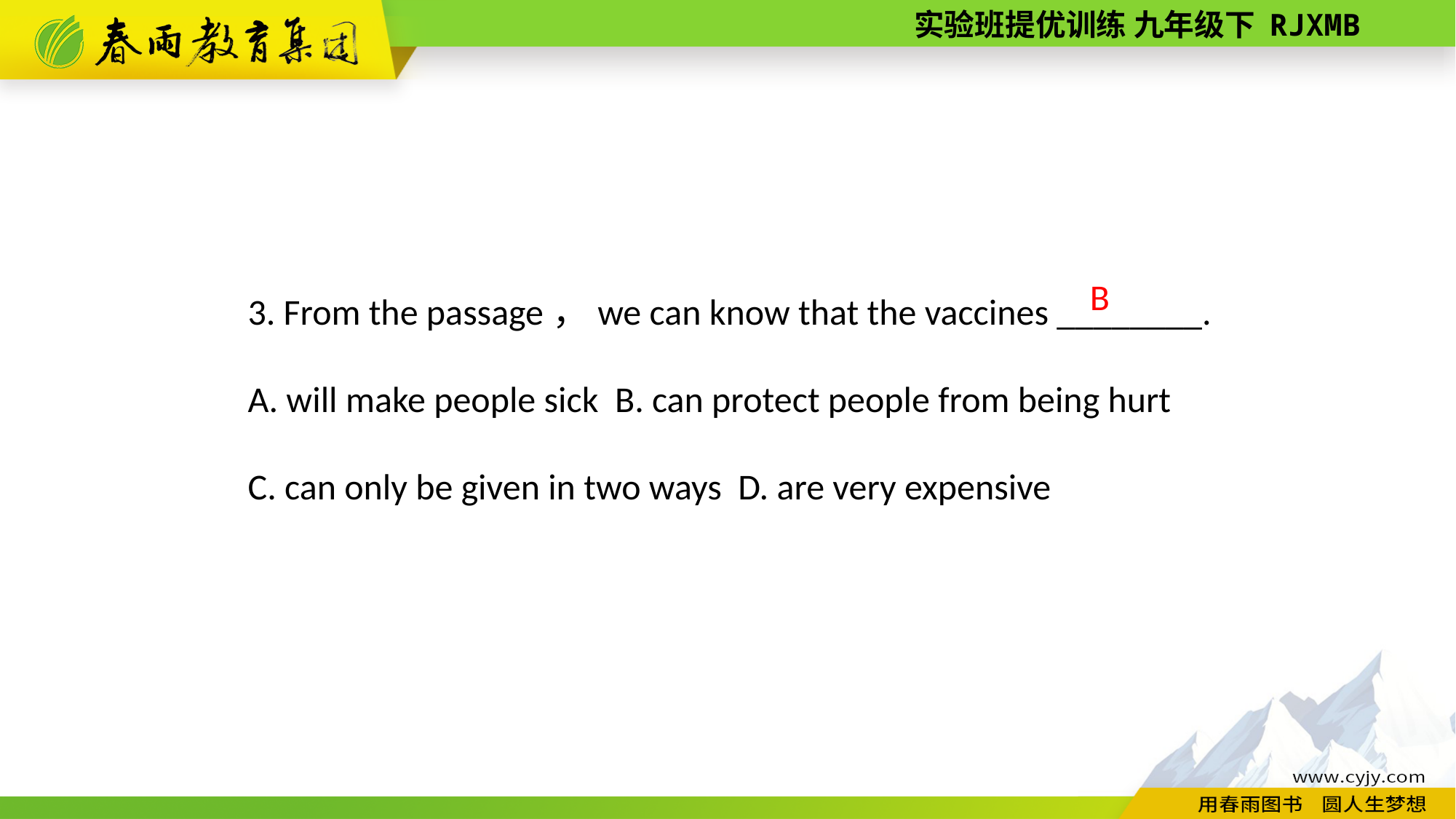

3. From the passage，we can know that the vaccines ________.
A. will make people sick  B. can protect people from being hurt
C. can only be given in two ways  D. are very expensive
B